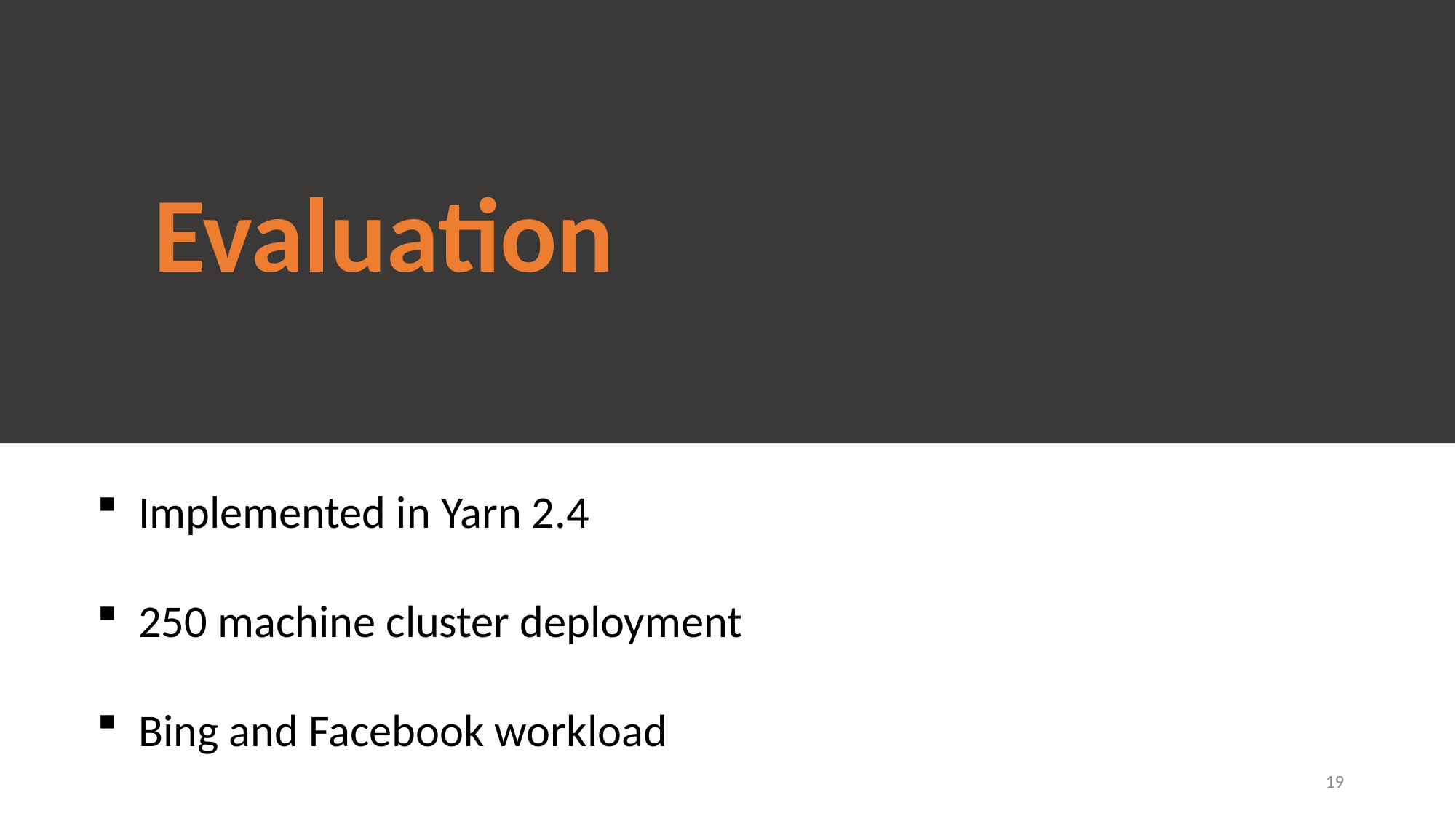

Evaluation
Implemented in Yarn 2.4

250 machine cluster deployment

Bing and Facebook workload
19